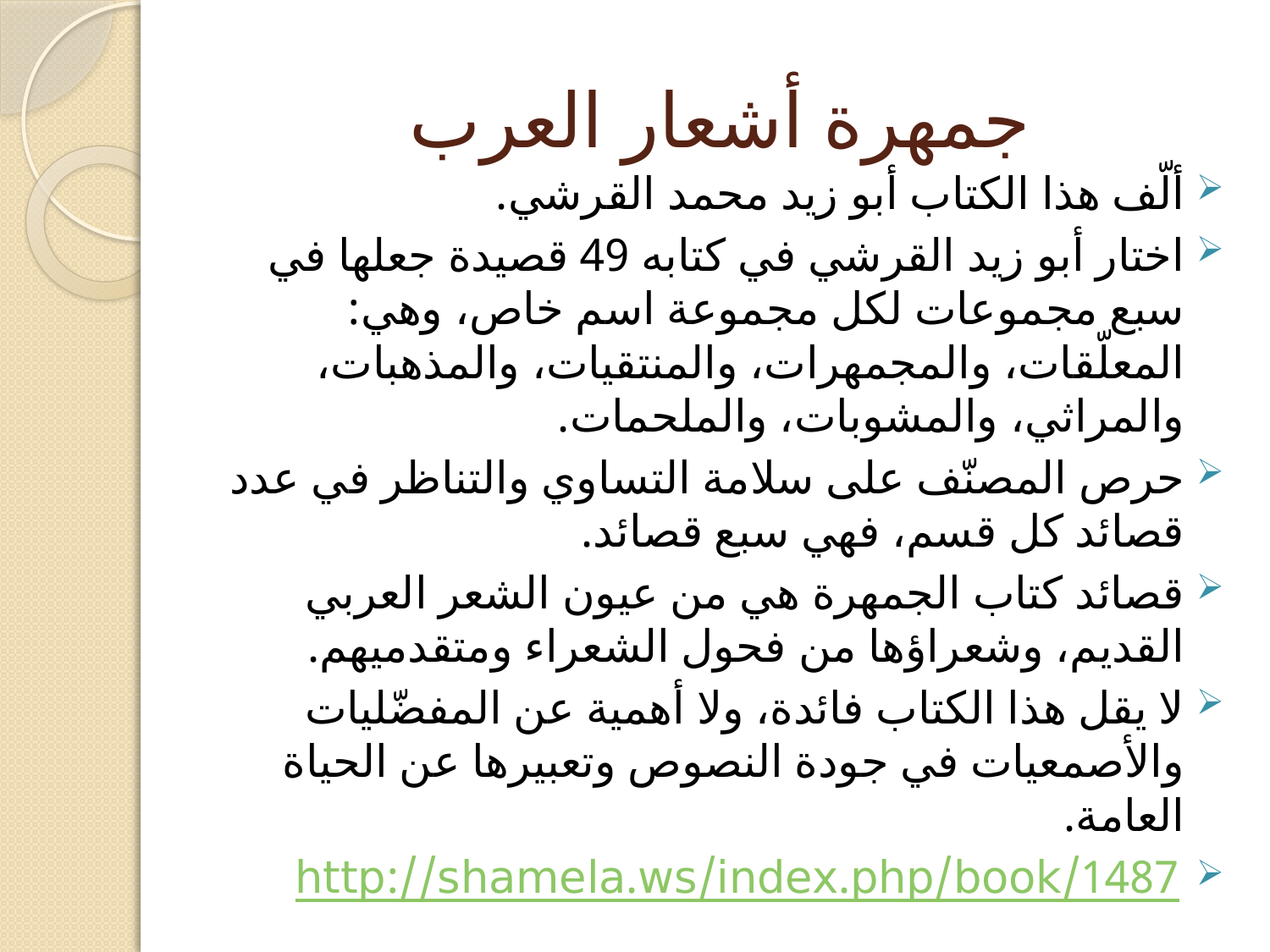

# جمهرة أشعار العرب
ألّف هذا الكتاب أبو زيد محمد القرشي.
اختار أبو زيد القرشي في كتابه 49 قصيدة جعلها في سبع مجموعات لكل مجموعة اسم خاص، وهي: المعلّقات، والمجمهرات، والمنتقيات، والمذهبات، والمراثي، والمشوبات، والملحمات.
حرص المصنّف على سلامة التساوي والتناظر في عدد قصائد كل قسم، فهي سبع قصائد.
قصائد كتاب الجمهرة هي من عيون الشعر العربي القديم، وشعراؤها من فحول الشعراء ومتقدميهم.
لا يقل هذا الكتاب فائدة، ولا أهمية عن المفضّليات والأصمعيات في جودة النصوص وتعبيرها عن الحياة العامة.
http://shamela.ws/index.php/book/1487